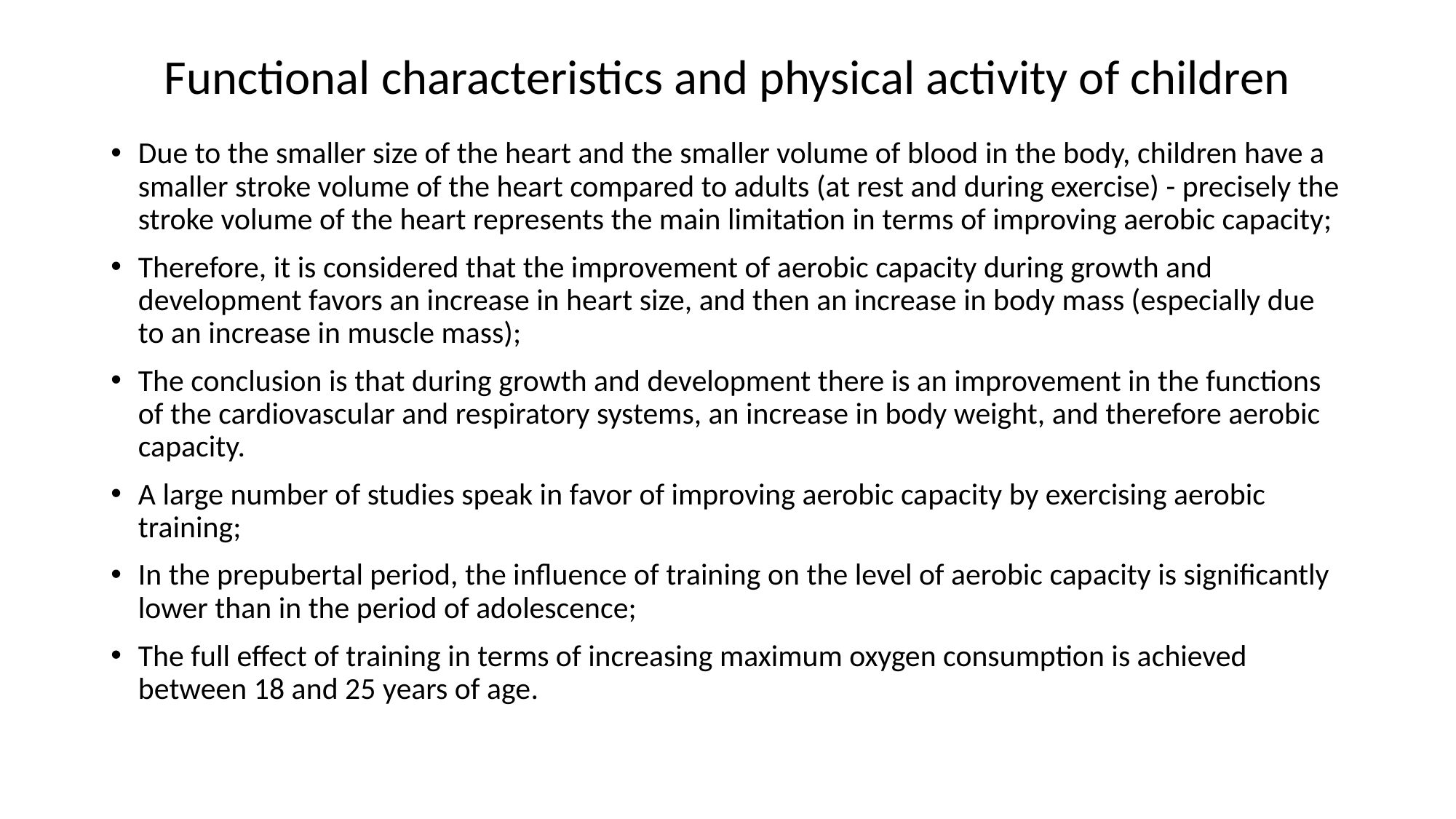

# Functional characteristics and physical activity of children
Due to the smaller size of the heart and the smaller volume of blood in the body, children have a smaller stroke volume of the heart compared to adults (at rest and during exercise) - precisely the stroke volume of the heart represents the main limitation in terms of improving aerobic capacity;
Therefore, it is considered that the improvement of aerobic capacity during growth and development favors an increase in heart size, and then an increase in body mass (especially due to an increase in muscle mass);
The conclusion is that during growth and development there is an improvement in the functions of the cardiovascular and respiratory systems, an increase in body weight, and therefore aerobic capacity.
A large number of studies speak in favor of improving aerobic capacity by exercising aerobic training;
In the prepubertal period, the influence of training on the level of aerobic capacity is significantly lower than in the period of adolescence;
The full effect of training in terms of increasing maximum oxygen consumption is achieved between 18 and 25 years of age.